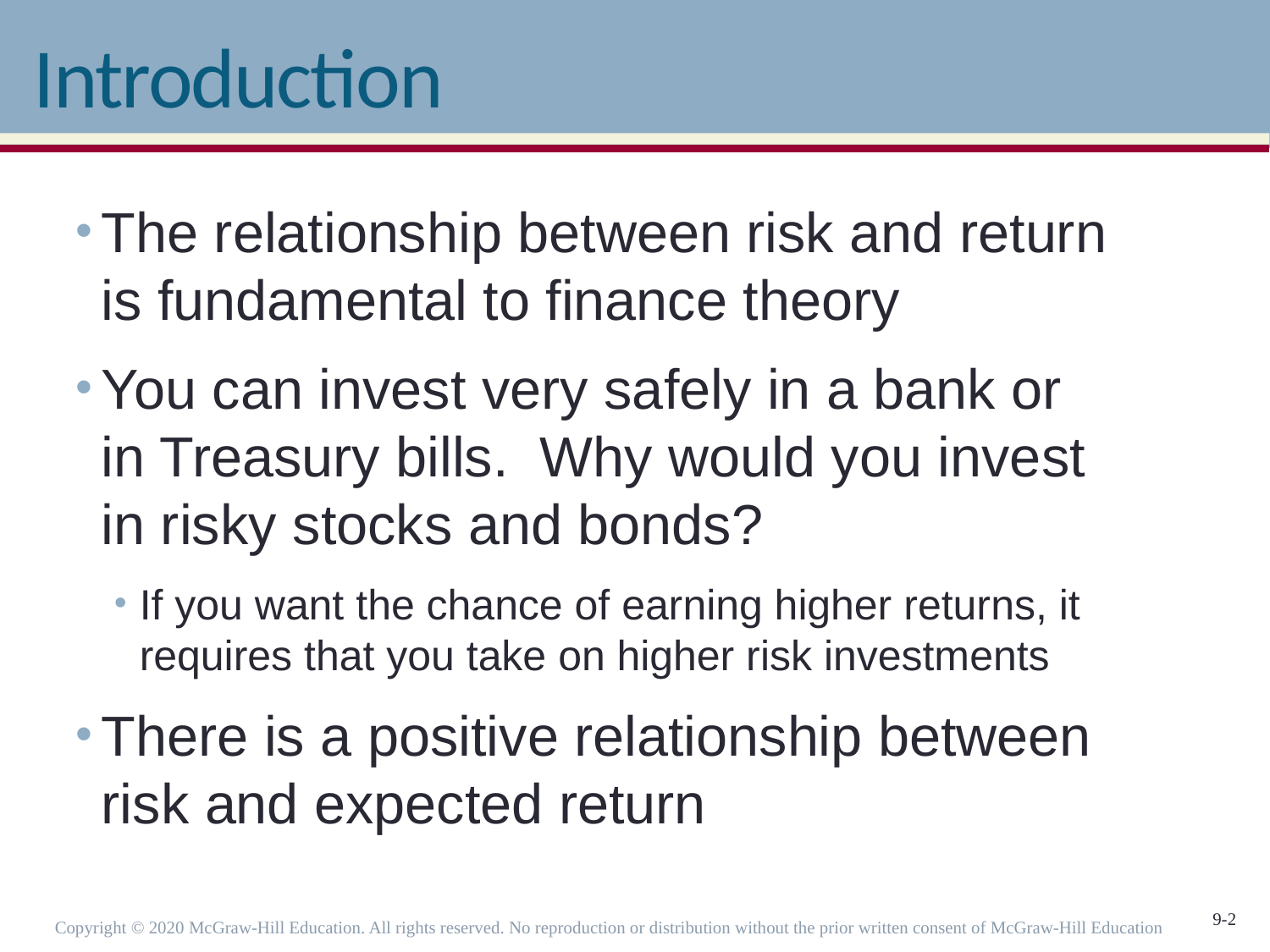

# Introduction
The relationship between risk and return is fundamental to finance theory
You can invest very safely in a bank or in Treasury bills.  Why would you invest in risky stocks and bonds?
If you want the chance of earning higher returns, it requires that you take on higher risk investments
There is a positive relationship between risk and expected return
Copyright © 2020 McGraw-Hill Education. All rights reserved. No reproduction or distribution without the prior written consent of McGraw-Hill Education